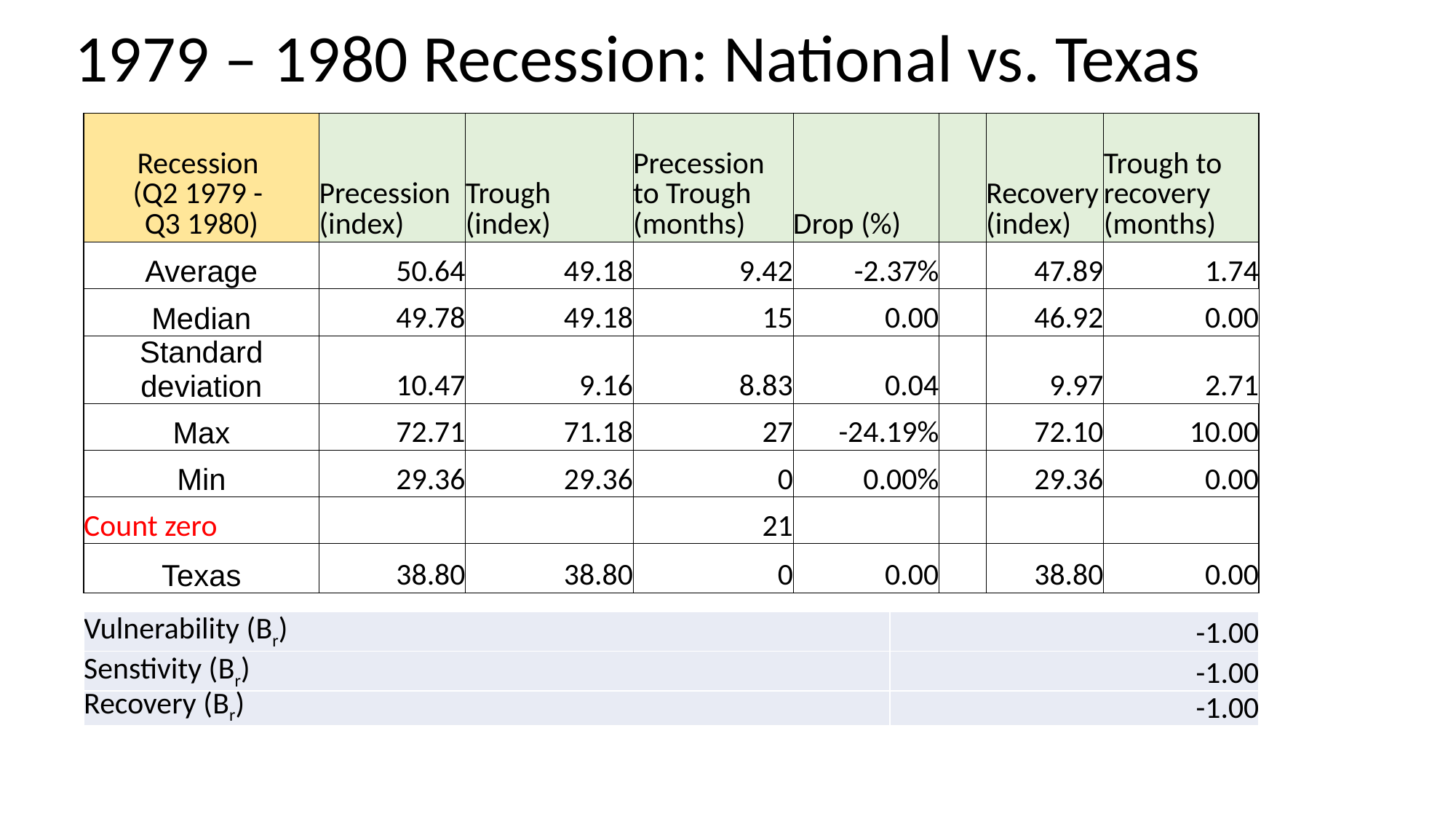

# 1979 – 1980 Recession: National vs. Texas
| Recession (Q2 1979 - Q3 1980) | Precession (index) | Trough (index) | Precession to Trough (months) | Drop (%) |  | Recovery (index) | Trough to recovery (months) |
| --- | --- | --- | --- | --- | --- | --- | --- |
| Average | 50.64 | 49.18 | 9.42 | -2.37% |  | 47.89 | 1.74 |
| Median | 49.78 | 49.18 | 15 | 0.00 |  | 46.92 | 0.00 |
| Standard deviation | 10.47 | 9.16 | 8.83 | 0.04 |  | 9.97 | 2.71 |
| Max | 72.71 | 71.18 | 27 | -24.19% |  | 72.10 | 10.00 |
| Min | 29.36 | 29.36 | 0 | 0.00% |  | 29.36 | 0.00 |
| Count zero |  |  | 21 |  |  |  |  |
| Texas | 38.80 | 38.80 | 0 | 0.00 |  | 38.80 | 0.00 |
| Vulnerability (Br) | -1.00 |
| --- | --- |
| Senstivity (Br) | -1.00 |
| Recovery (Br) | -1.00 |